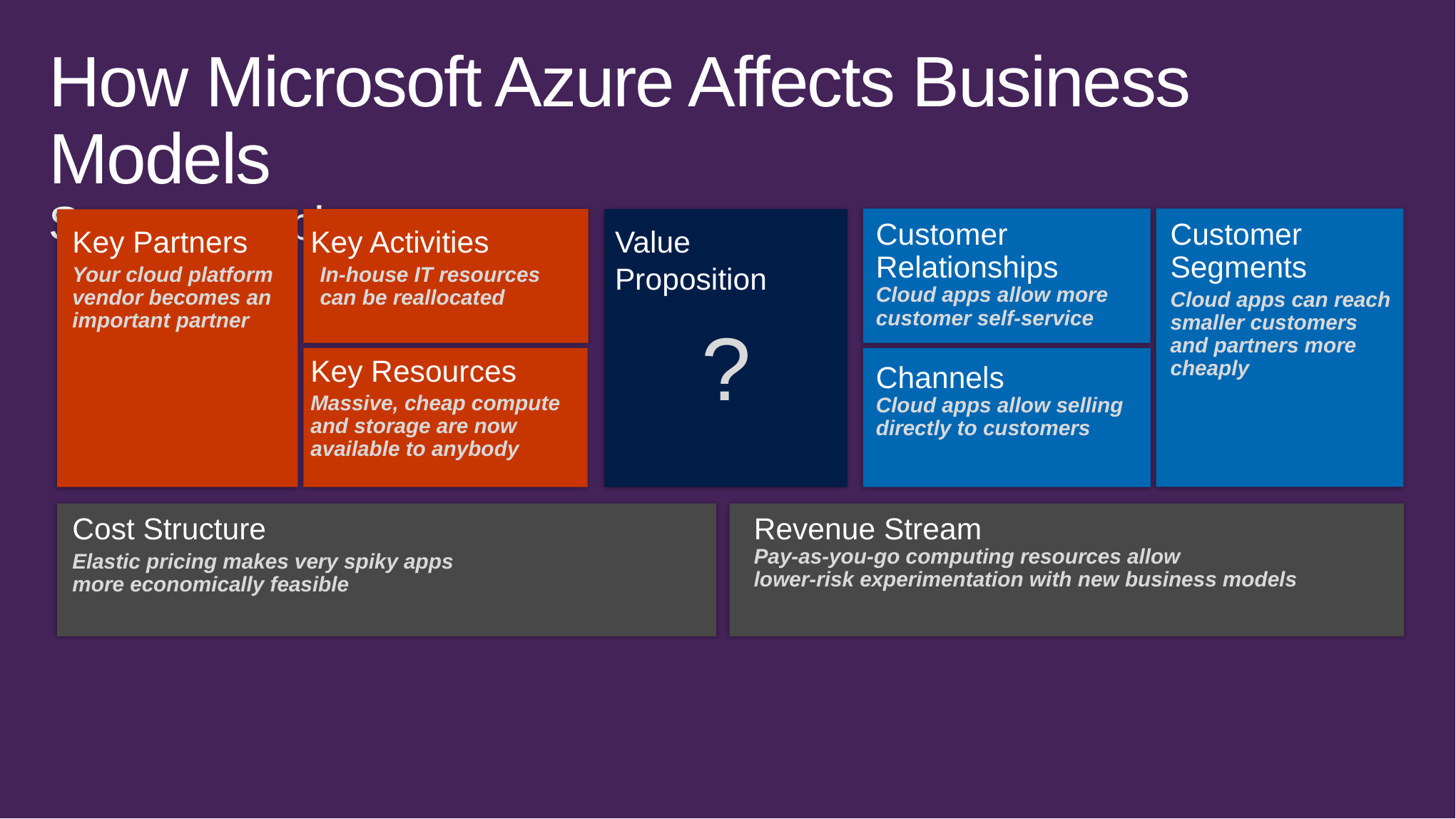

# How Microsoft Azure Affects Business Models Some examples

Customer Relationships
Cloud apps allow more customer self-service
Customer Segments
Cloud apps can reach smaller customers and partners more cheaply

Key Activities
Value Proposition
Key Partners
Your cloud platform vendor becomes an important partner

In-house IT resources can be reallocated

?
Key Resources
Massive, cheap compute and storage are now available to anybody

Channels
Cloud apps allow selling directly to customers

Revenue Stream
Pay-as-you-go computing resources allow
lower-risk experimentation with new business models

Cost Structure
Elastic pricing makes very spiky apps
more economically feasible